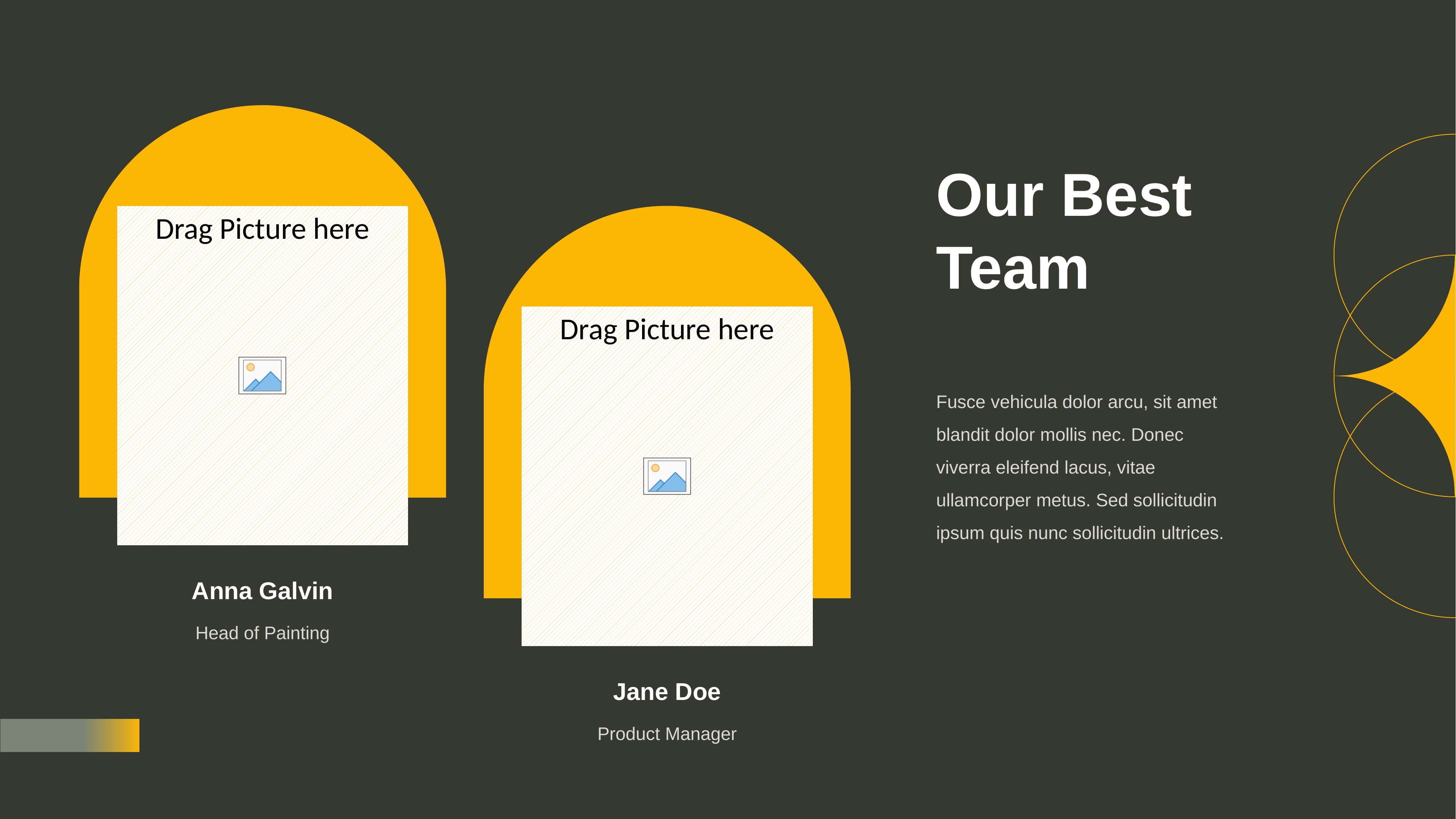

Our Best Team

Fusce vehicula dolor arcu, sit amet blandit dolor mollis nec. Donec viverra eleifend lacus, vitae ullamcorper metus. Sed sollicitudin ipsum quis nunc sollicitudin ultrices.
Anna Galvin
Head of Painting

Jane Doe
Product Manager